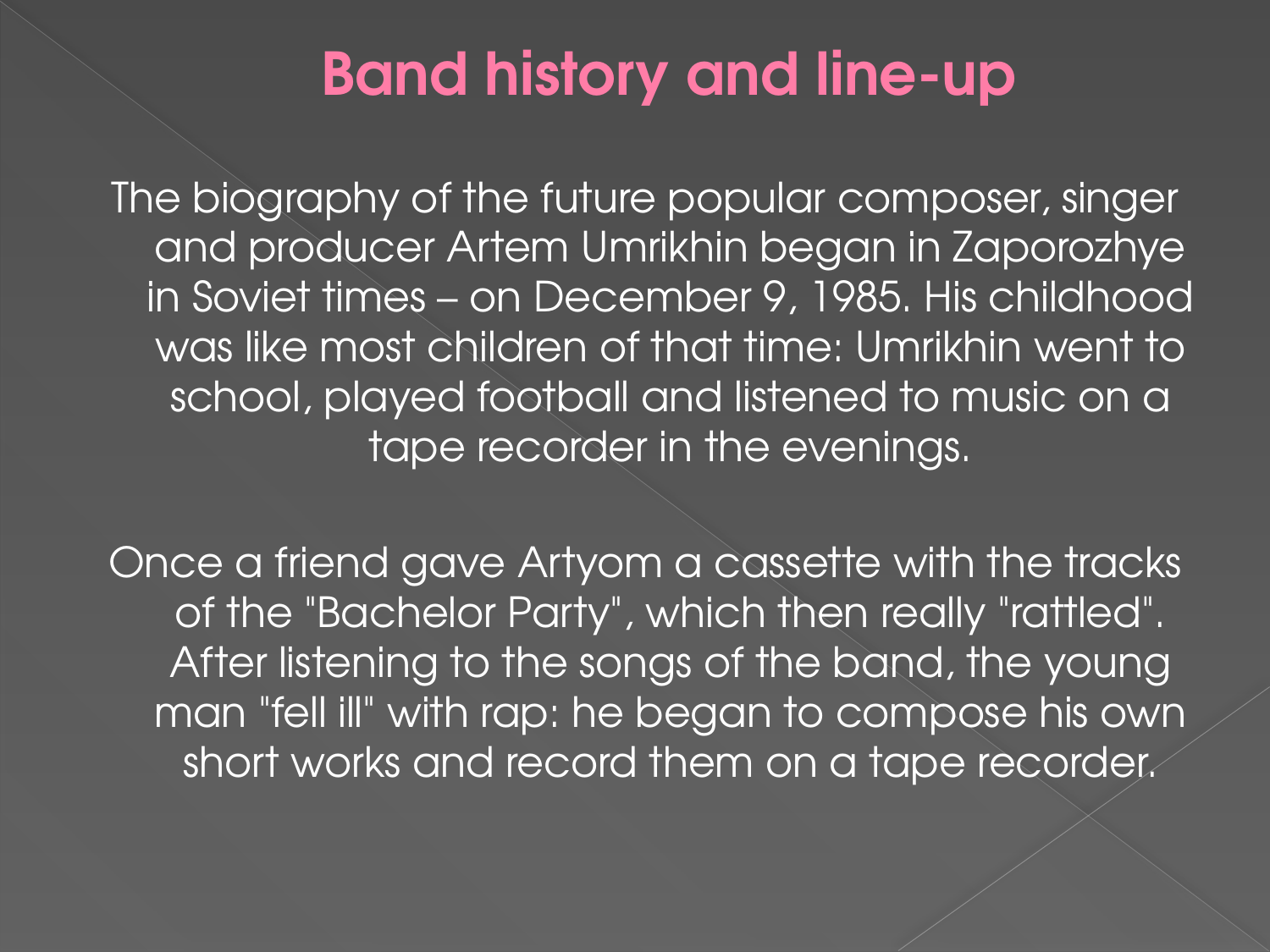

# Band history and line-up

The biography of the future popular composer, singer and producer Artem Umrikhin began in Zaporozhye in Soviet times – on December 9, 1985. His childhood was like most children of that time: Umrikhin went to school, played football and listened to music on a tape recorder in the evenings.

Once a friend gave Artyom a cassette with the tracks of the "Bachelor Party", which then really "rattled". After listening to the songs of the band, the young man "fell ill" with rap: he began to compose his own short works and record them on a tape recorder.